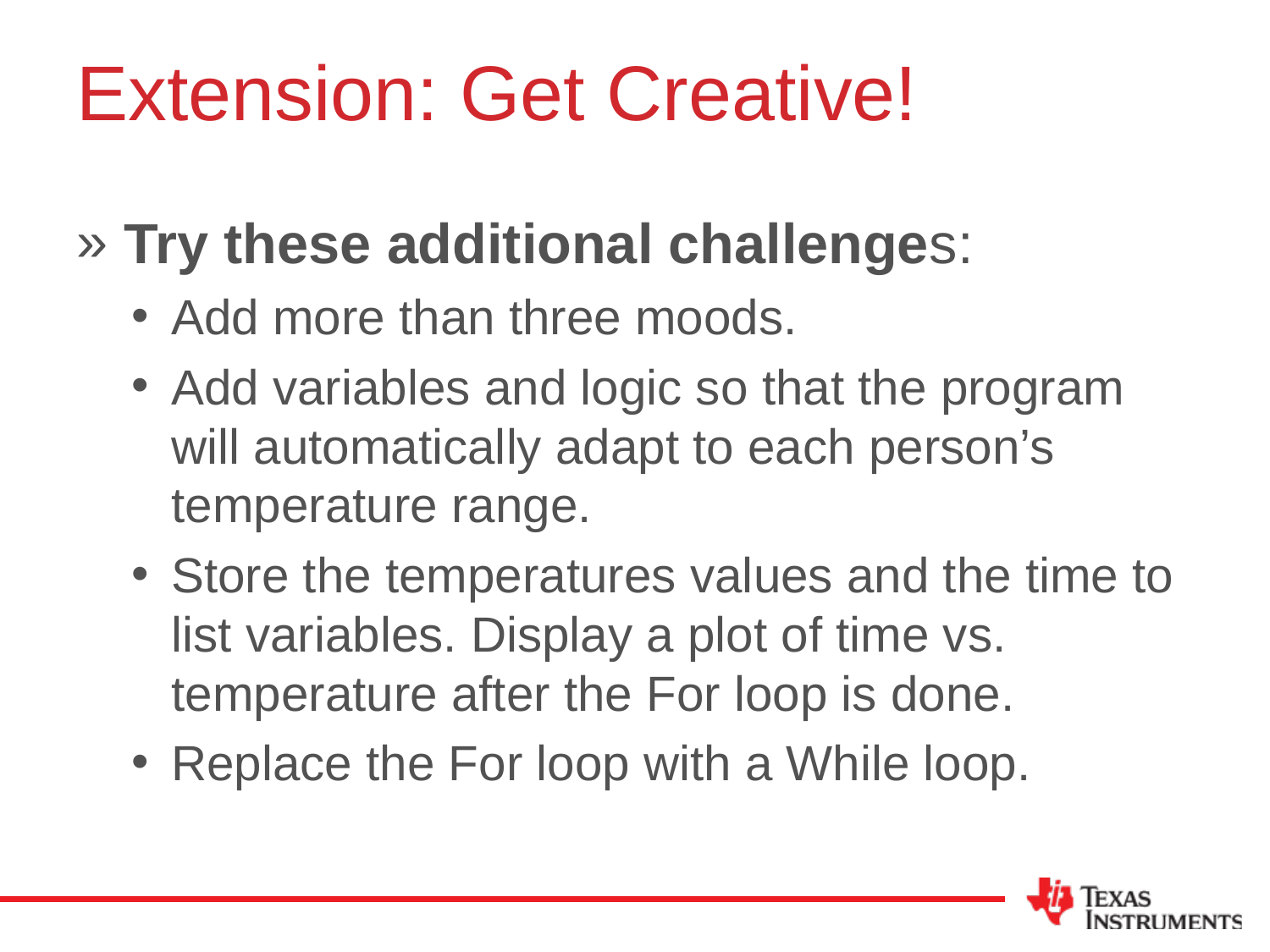

# Extension: Get Creative!
Try these additional challenges:
Add more than three moods.
Add variables and logic so that the program will automatically adapt to each person’s temperature range.
Store the temperatures values and the time to list variables. Display a plot of time vs. temperature after the For loop is done.
Replace the For loop with a While loop.